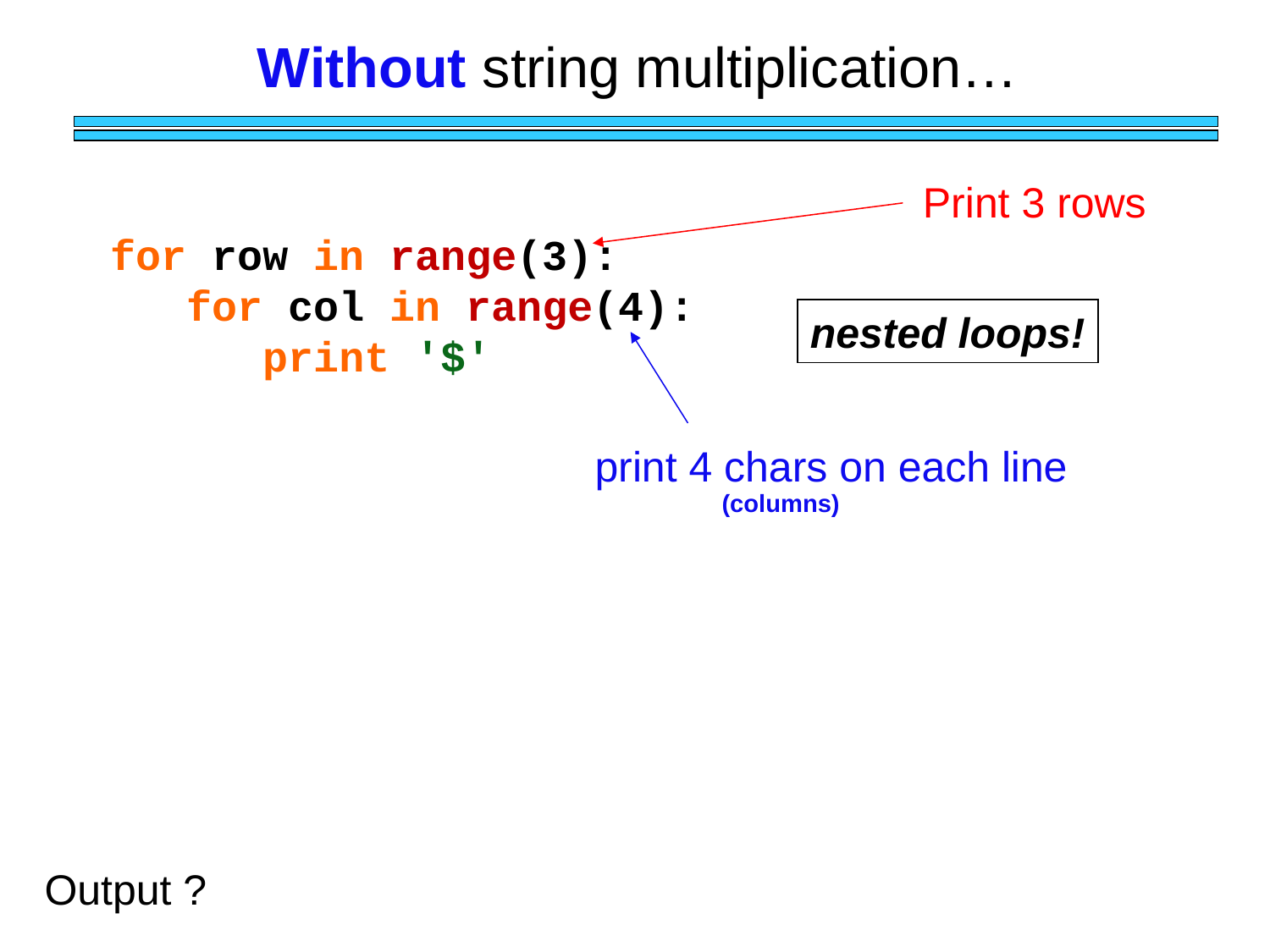

# Without string multiplication…

Print 3 rows

for row in range(3):
   for col in range(4):
      print '$'
nested loops!

print 4 chars on each line
(columns)
Output ?